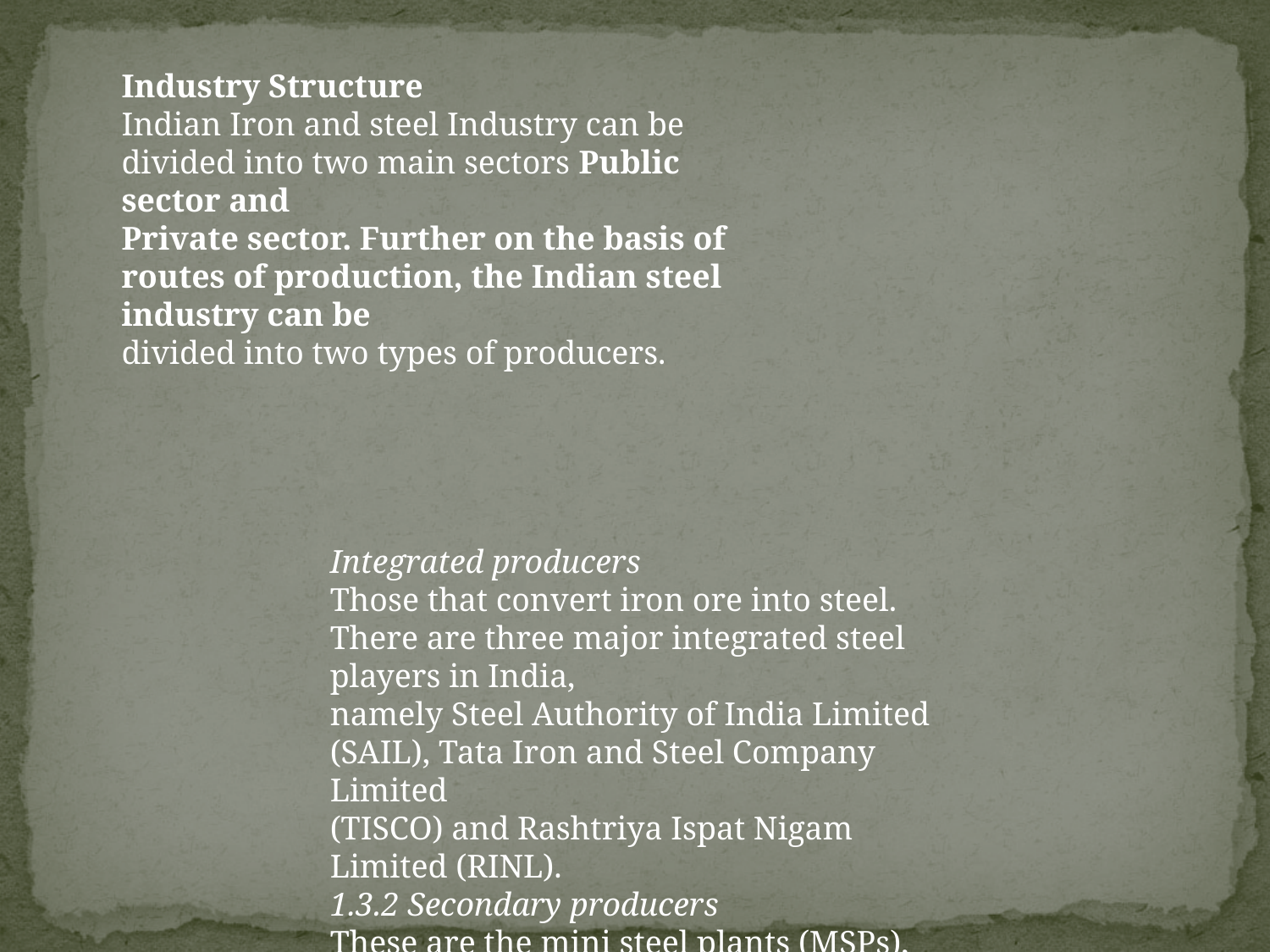

Industry Structure
Indian Iron and steel Industry can be divided into two main sectors Public sector and
Private sector. Further on the basis of routes of production, the Indian steel industry can be
divided into two types of producers.
Integrated producers
Those that convert iron ore into steel. There are three major integrated steel players in India,
namely Steel Authority of India Limited (SAIL), Tata Iron and Steel Company Limited
(TISCO) and Rashtriya Ispat Nigam Limited (RINL).
1.3.2 Secondary producers
These are the mini steel plants (MSPs), which make steel by melting scrap or sponge iron or
a mixture of the two. Essar Steel, Ispat Industries and Lloyds steel are the largest producers
of steel through the secondary route.